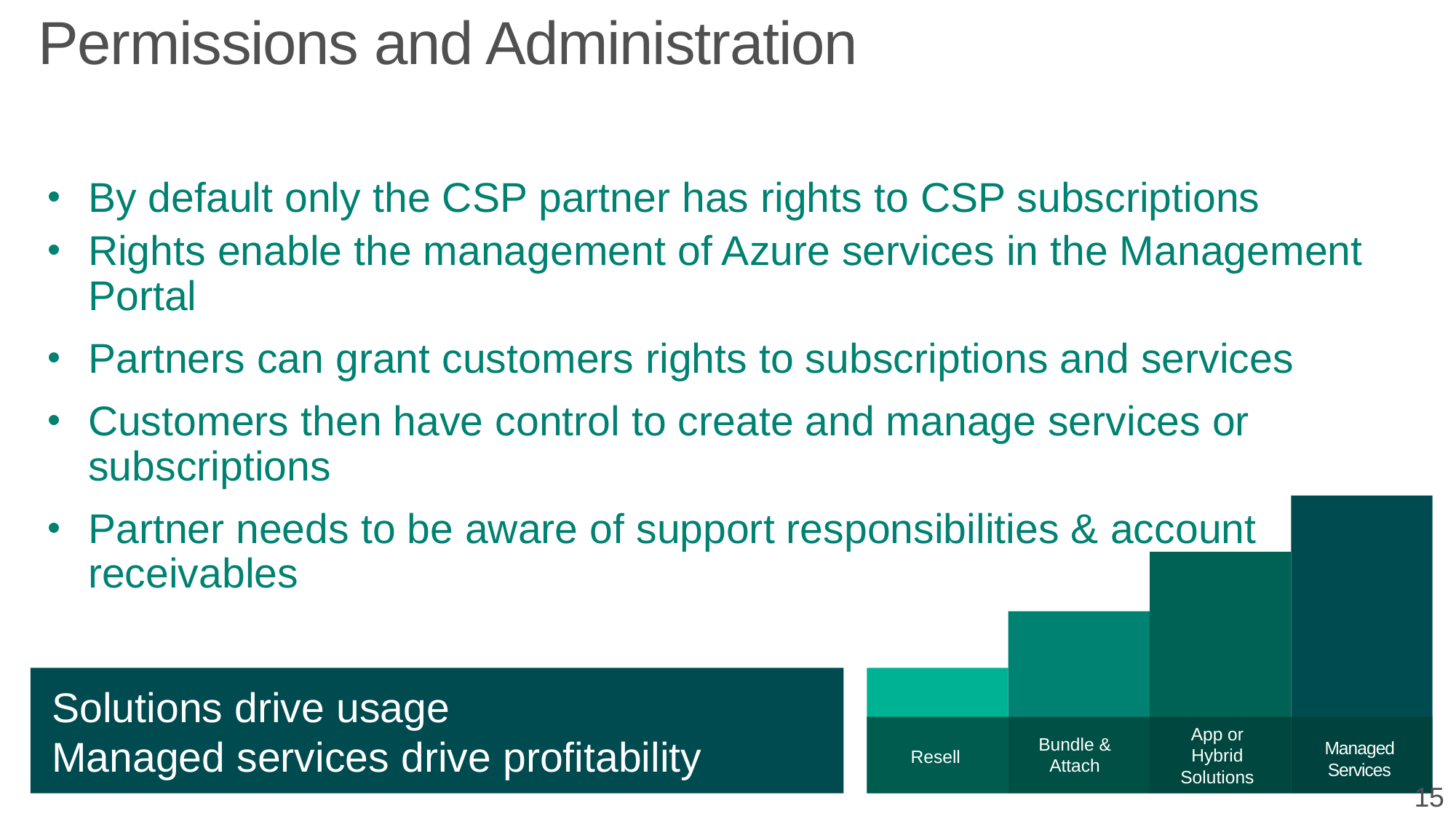

# Permissions and Administration

By default only the CSP partner has rights to CSP subscriptions
Rights enable the management of Azure services in the Management Portal
Partners can grant customers rights to subscriptions and services
Customers then have control to create and manage services or subscriptions
Partner needs to be aware of support responsibilities & account receivables

App or Hybrid Solutions
Bundle & Attach
Managed Services
Resell
Solutions drive usage
Managed services drive profitability
15